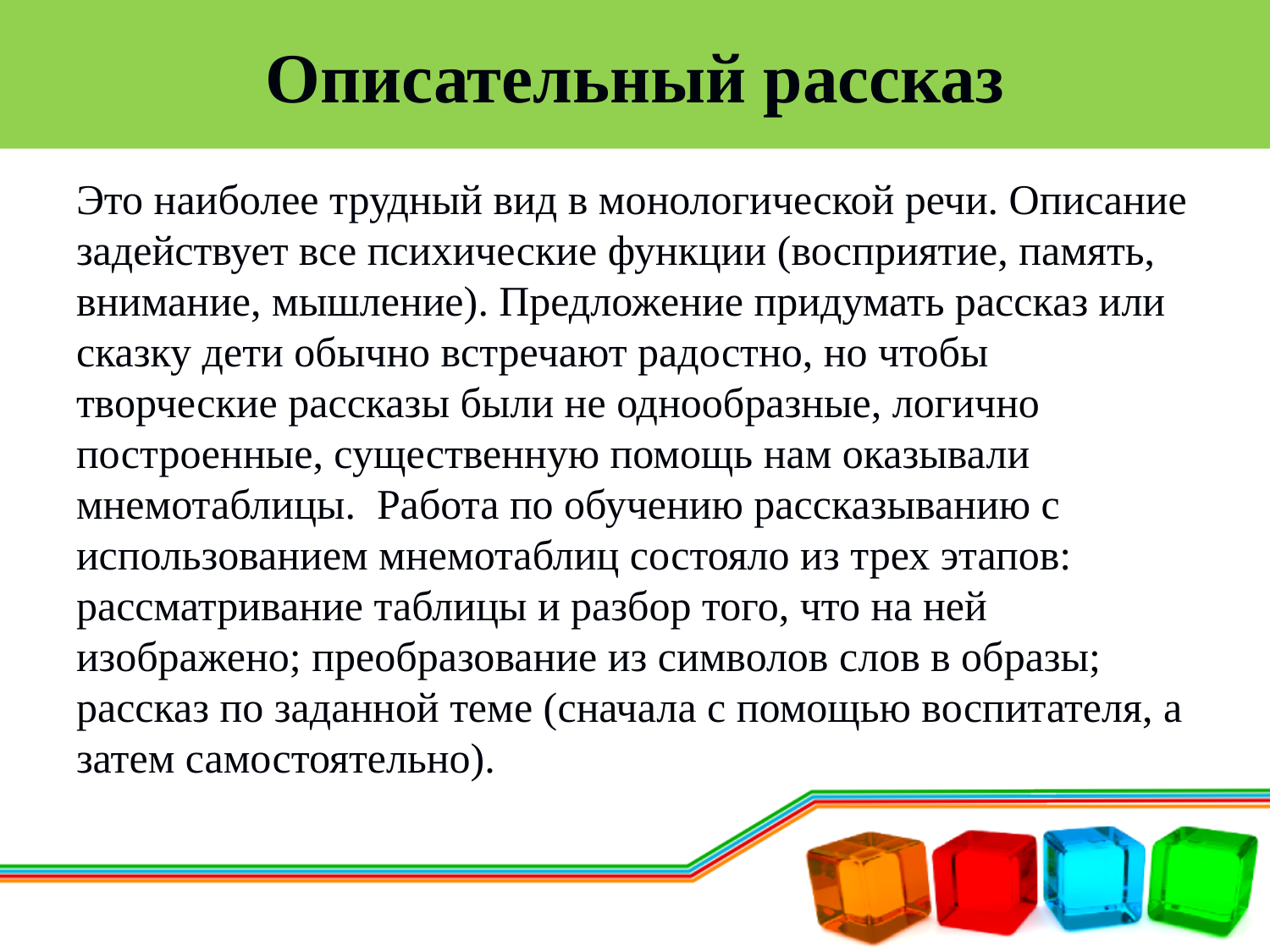

# Описательный рассказ
Это наиболее трудный вид в монологической речи. Описание задействует все психические функции (восприятие, память, внимание, мышление). Предложение придумать рассказ или сказку дети обычно встречают радостно, но чтобы творческие рассказы были не однообразные, логично построенные, существенную помощь нам оказывали мнемотаблицы.  Работа по обучению рассказыванию с использованием мнемотаблиц состояло из трех этапов: рассматривание таблицы и разбор того, что на ней изображено; преобразование из символов слов в образы; рассказ по заданной теме (сначала с помощью воспитателя, а затем самостоятельно).